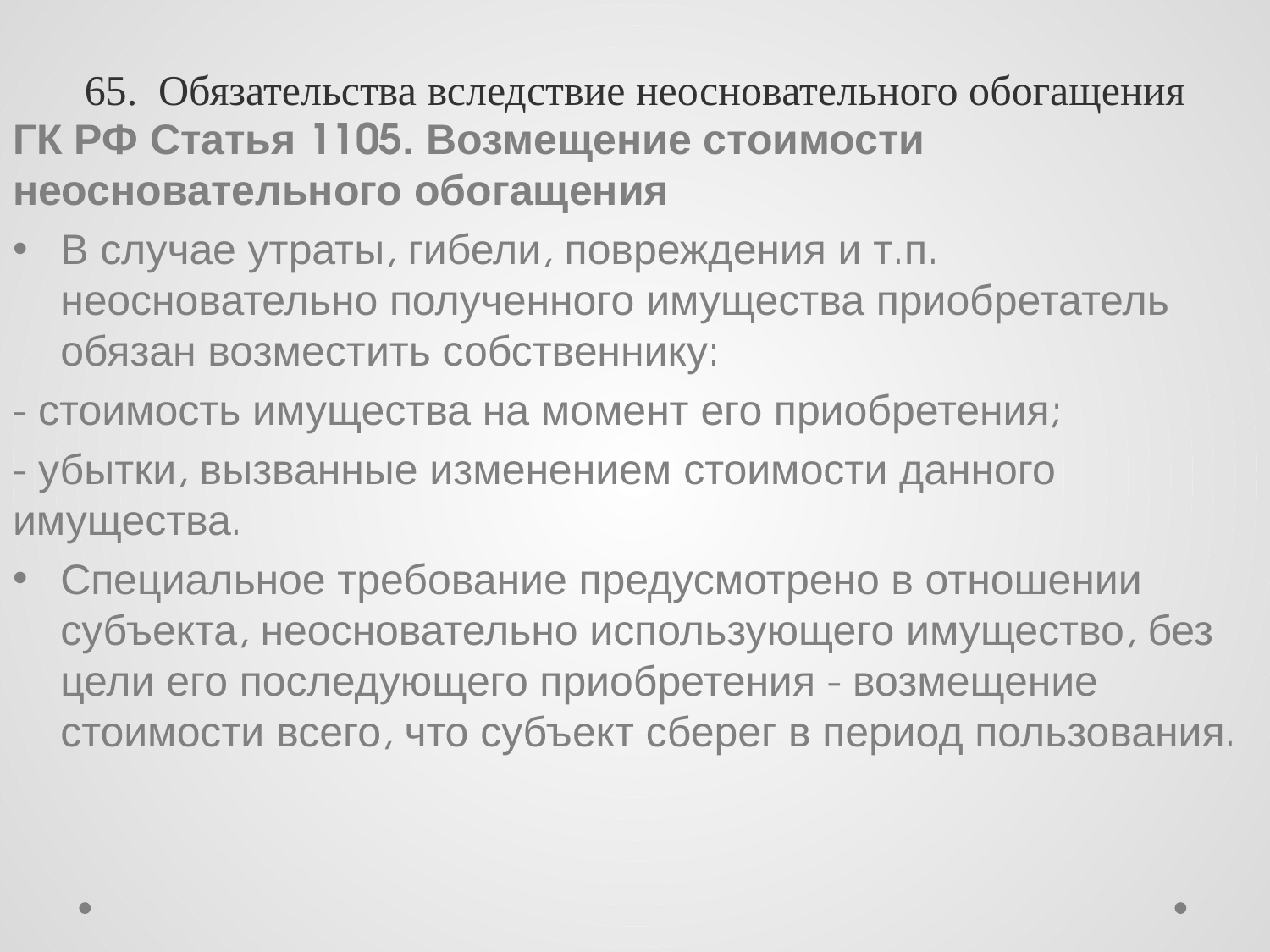

# 65.  Обязательства вследствие неосновательного обогащения
ГК РФ Статья 1105. Возмещение стоимости неосновательного обогащения
В случае утраты, гибели, повреждения и т.п. неосновательно полученного имущества приобретатель обязан возместить собственнику:
- стоимость имущества на момент его приобретения;
- убытки, вызванные изменением стоимости данного имущества.
Специальное требование предусмотрено в отношении субъекта, неосновательно использующего имущество, без цели его последующего приобретения - возмещение стоимости всего, что субъект сберег в период пользования.